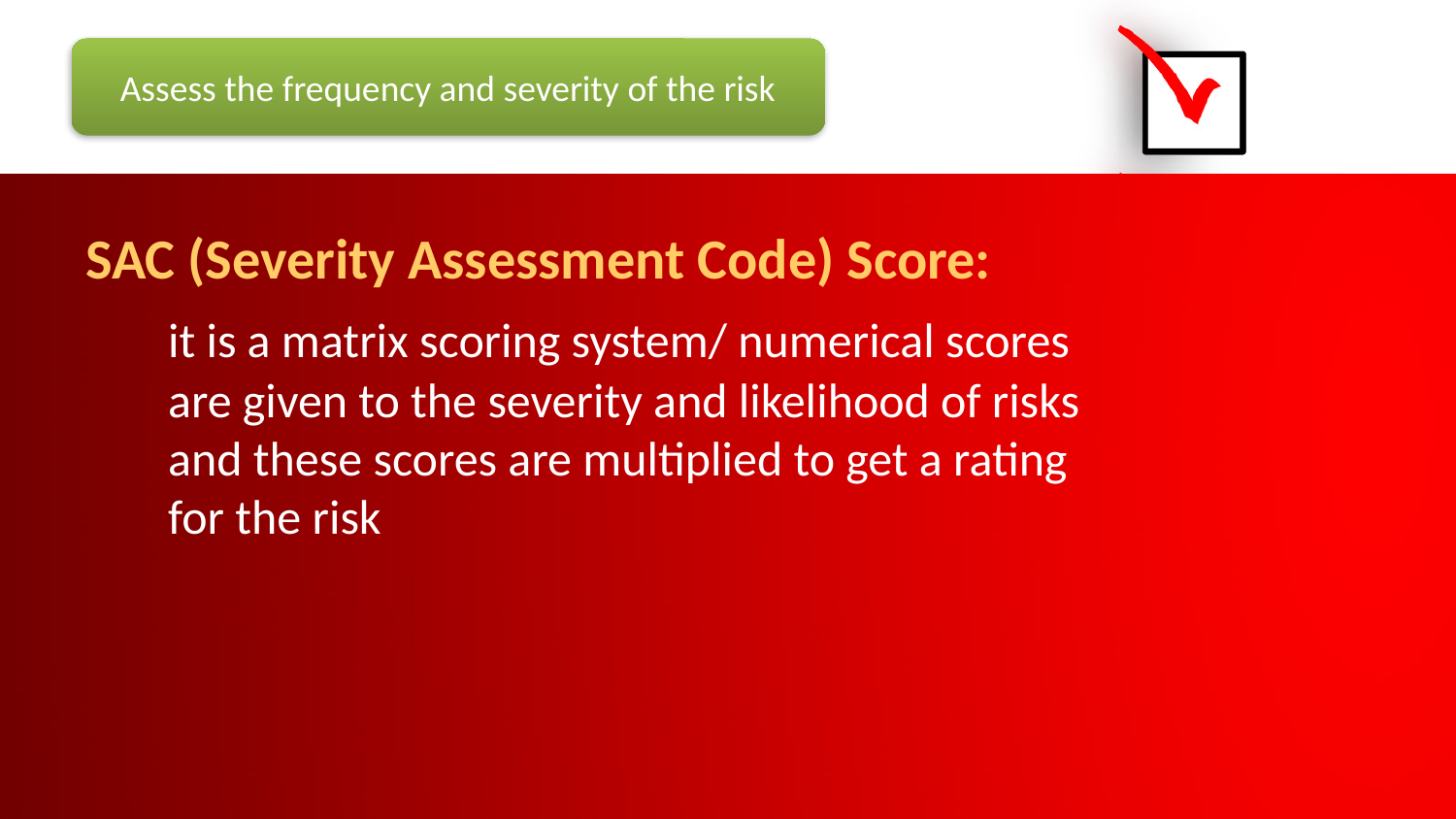

#
Assess the frequency and severity of the risk
SAC (Severity Assessment Code) Score:
	it is a matrix scoring system/ numerical scores are given to the severity and likelihood of risks and these scores are multiplied to get a rating for the risk